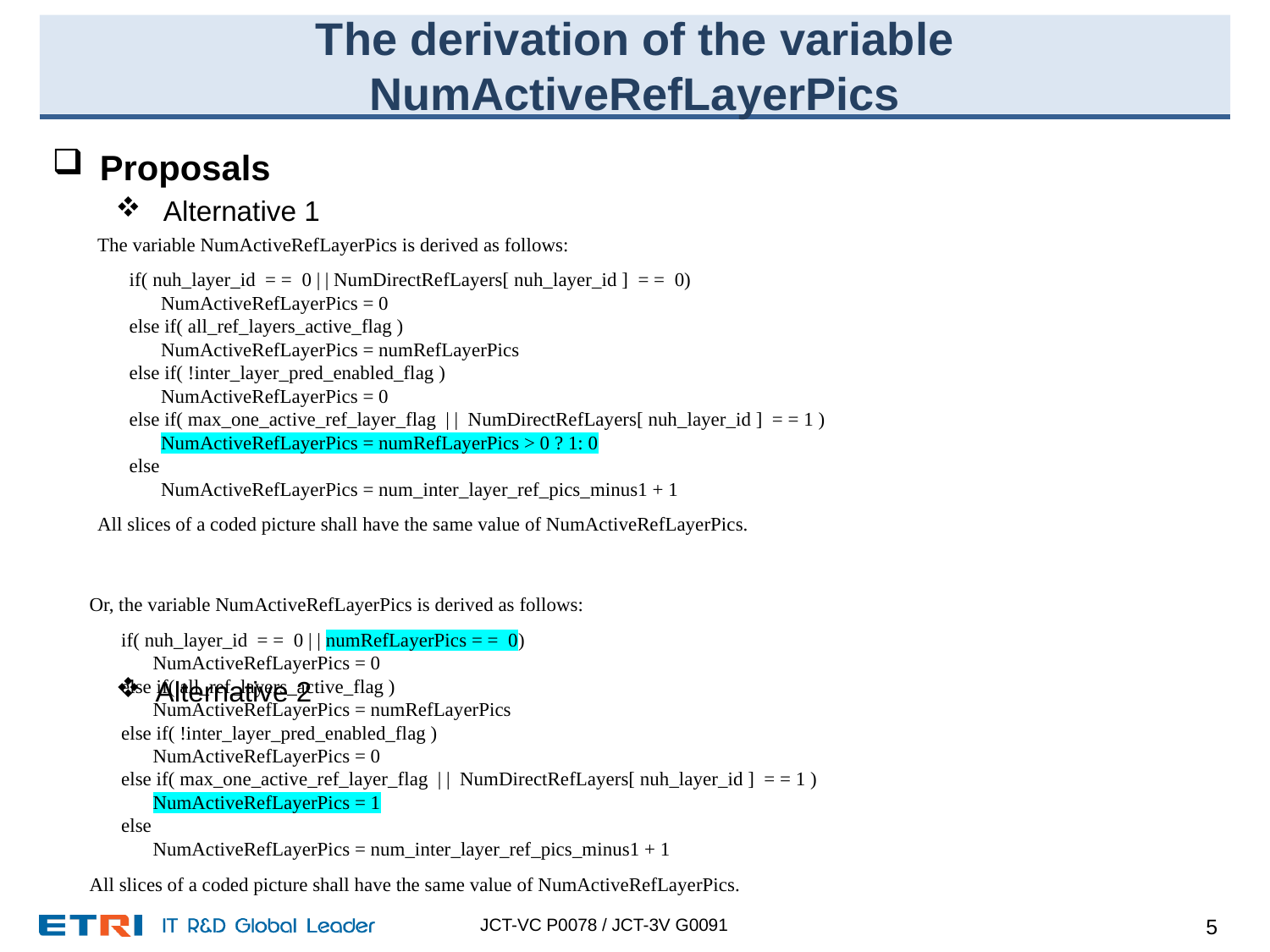

# The derivation of the variable NumActiveRefLayerPics
Proposals
 Alternative 1

Alternative 2

The variable NumActiveRefLayerPics is derived as follows:
if( nuh_layer_id  = =  0 | | NumDirectRefLayers[ nuh_layer_id ]  = =  0)
	NumActiveRefLayerPics = 0
else if( all_ref_layers_active_flag )
	NumActiveRefLayerPics = numRefLayerPics
else if( !inter_layer_pred_enabled_flag )
	NumActiveRefLayerPics = 0
else if( max_one_active_ref_layer_flag  | |  NumDirectRefLayers[ nuh_layer_id ]  = = 1 )
	NumActiveRefLayerPics = numRefLayerPics > 0 ? 1: 0
else
	NumActiveRefLayerPics = num_inter_layer_ref_pics_minus1 + 1
All slices of a coded picture shall have the same value of NumActiveRefLayerPics.
Or, the variable NumActiveRefLayerPics is derived as follows:
if( nuh_layer_id  = =  0 | | numRefLayerPics = =  0)
	NumActiveRefLayerPics = 0
else if( all_ref_layers_active_flag )
	NumActiveRefLayerPics = numRefLayerPics
else if( !inter_layer_pred_enabled_flag )
	NumActiveRefLayerPics = 0
else if( max_one_active_ref_layer_flag  | |  NumDirectRefLayers[ nuh_layer_id ]  = = 1 )
	NumActiveRefLayerPics = 1
else
	NumActiveRefLayerPics = num_inter_layer_ref_pics_minus1 + 1
All slices of a coded picture shall have the same value of NumActiveRefLayerPics.
5